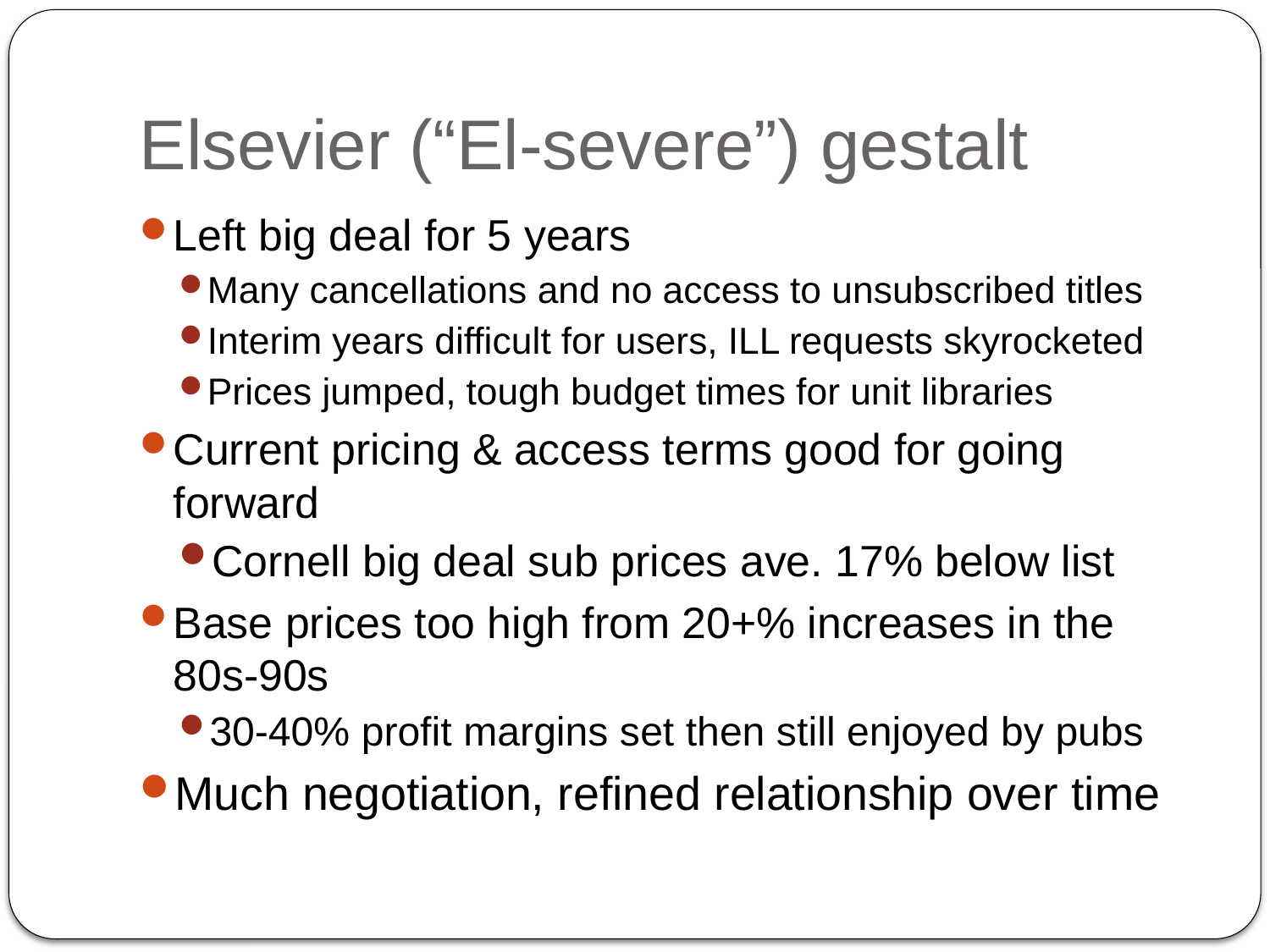

# Elsevier (“El-severe”) gestalt
Left big deal for 5 years
Many cancellations and no access to unsubscribed titles
Interim years difficult for users, ILL requests skyrocketed
Prices jumped, tough budget times for unit libraries
Current pricing & access terms good for going forward
Cornell big deal sub prices ave. 17% below list
Base prices too high from 20+% increases in the 80s-90s
30-40% profit margins set then still enjoyed by pubs
Much negotiation, refined relationship over time